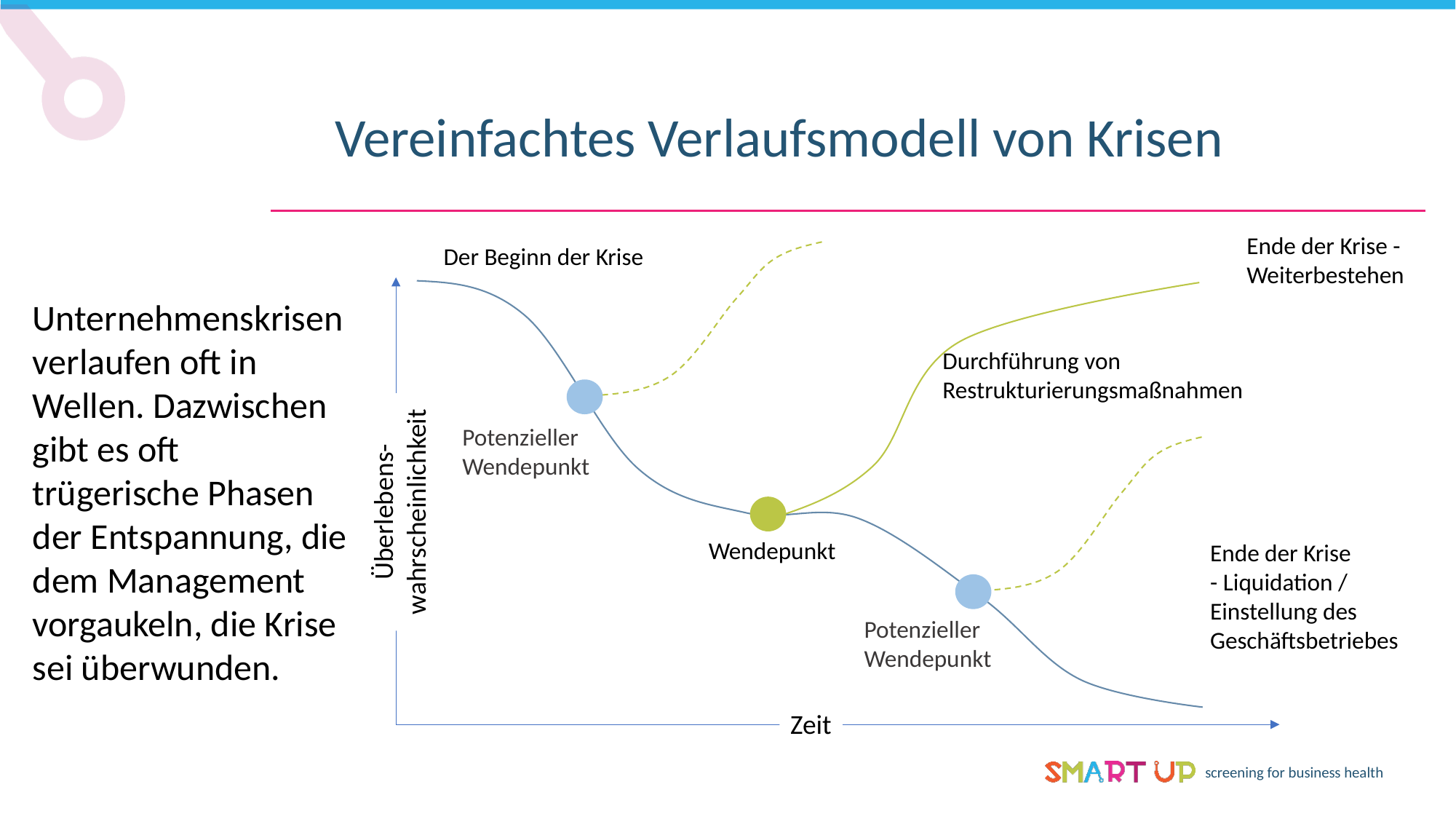

Vereinfachtes Verlaufsmodell von Krisen
Ende der Krise - Weiterbestehen
Der Beginn der Krise

Unternehmenskrisen verlaufen oft in Wellen. Dazwischen gibt es oft trügerische Phasen der Entspannung, die dem Management vorgaukeln, die Krise sei überwunden.
Durchführung von
Restrukturierungsmaßnahmen

Potenzieller
Wendepunkt
Überlebens-wahrscheinlichkeit

Wendepunkt
Ende der Krise
- Liquidation /
Einstellung des
Geschäftsbetriebes

Potenzieller
Wendepunkt
Zeit